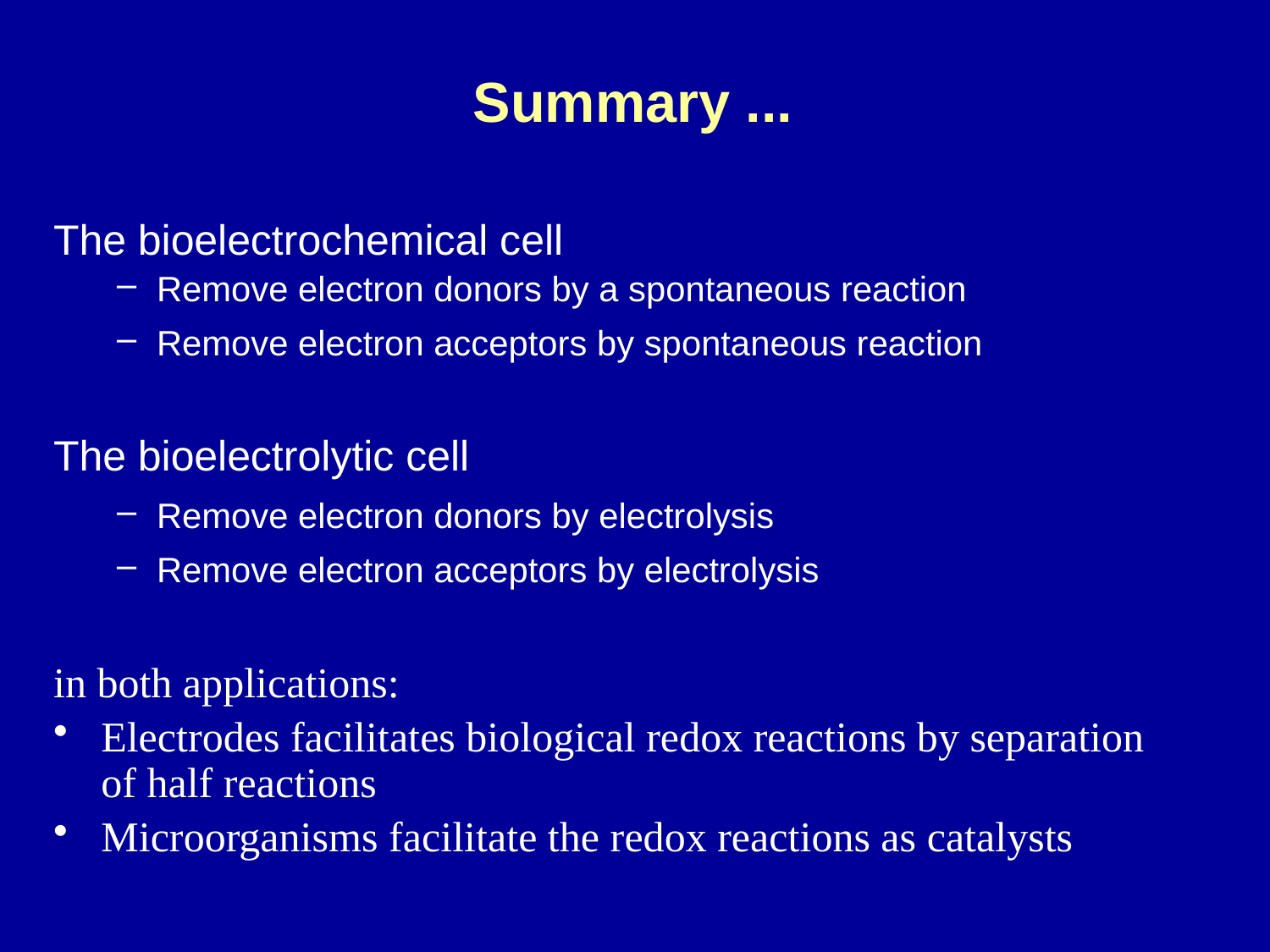

# Summary ...
The bioelectrochemical cell
Remove electron donors by a spontaneous reaction
Remove electron acceptors by spontaneous reaction

The bioelectrolytic cell
Remove electron donors by electrolysis
Remove electron acceptors by electrolysis

in both applications:
Electrodes facilitates biological redox reactions by separation of half reactions
Microorganisms facilitate the redox reactions as catalysts